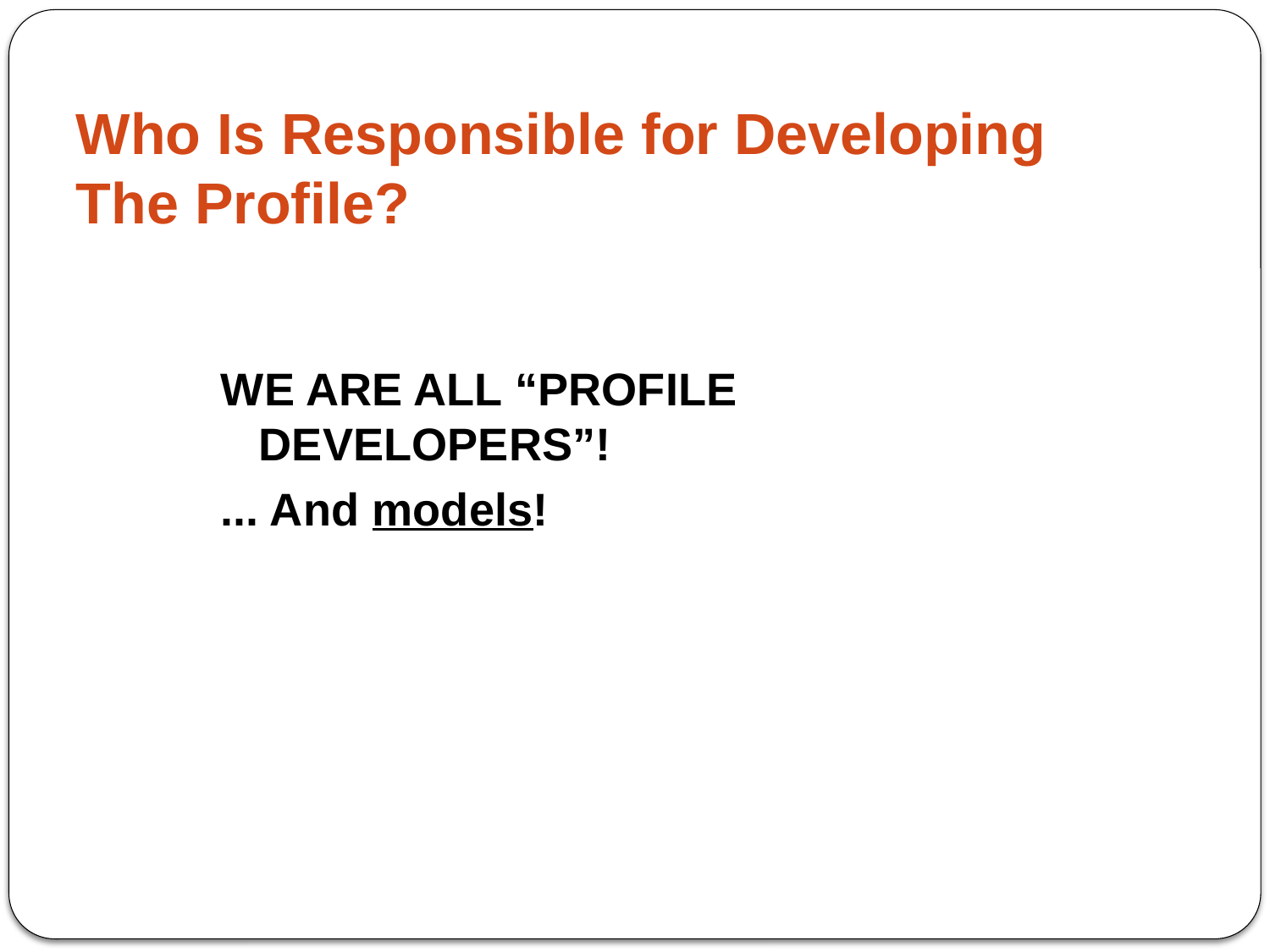

# Who Is Responsible for Developing       The Profile?
WE ARE ALL “PROFILE DEVELOPERS”!
... And models!